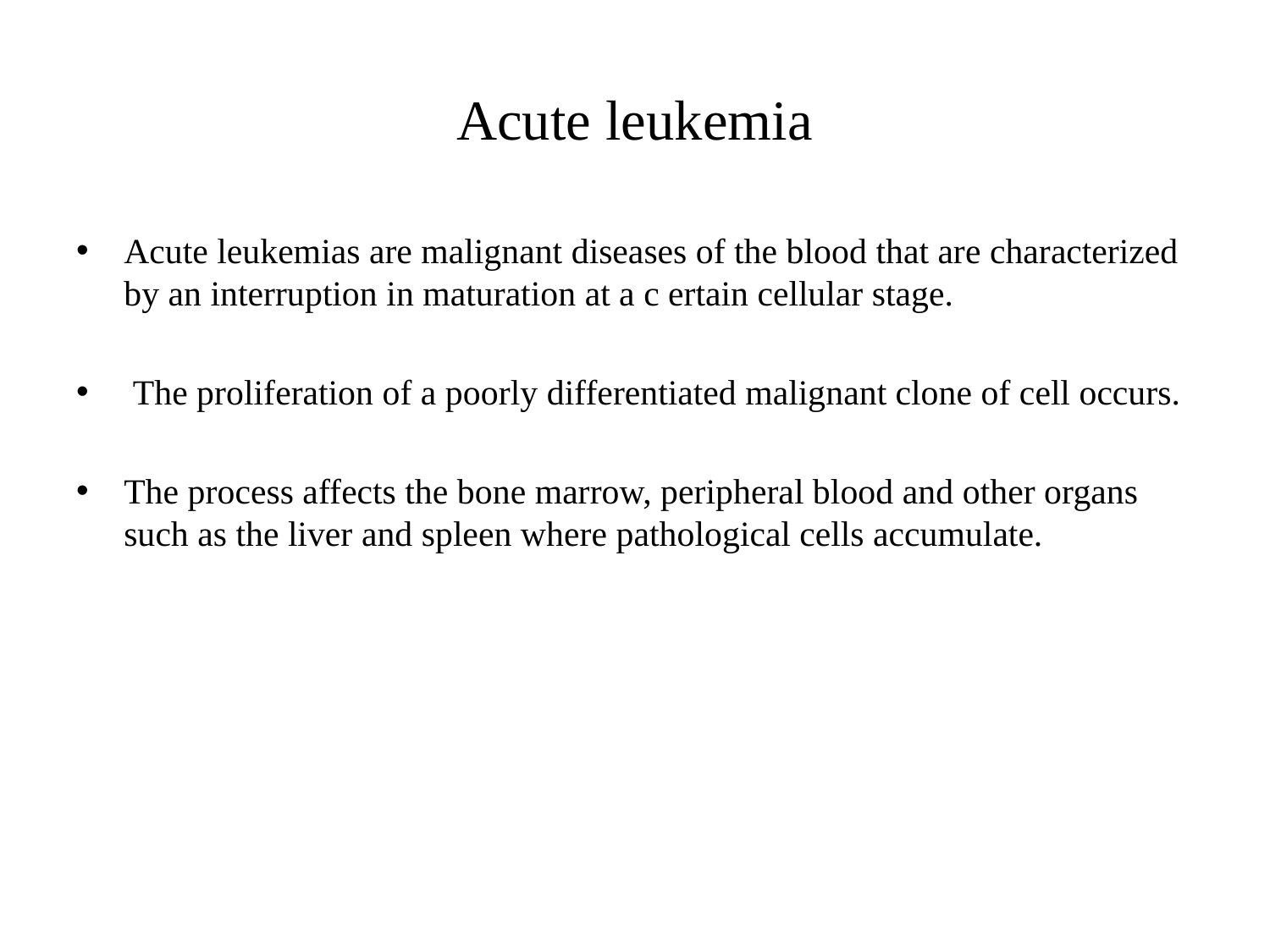

# Аcute leukemia
Acute leukemias are malignant diseases of the blood that are characterized by an interruption in maturation at a c ertain cellular stage.

 The proliferation of a poorly differentiated malignant clone of cell occurs.

The process affects the bone marrow, peripheral blood and other organs such as the liver and spleen where pathological cells accumulate.